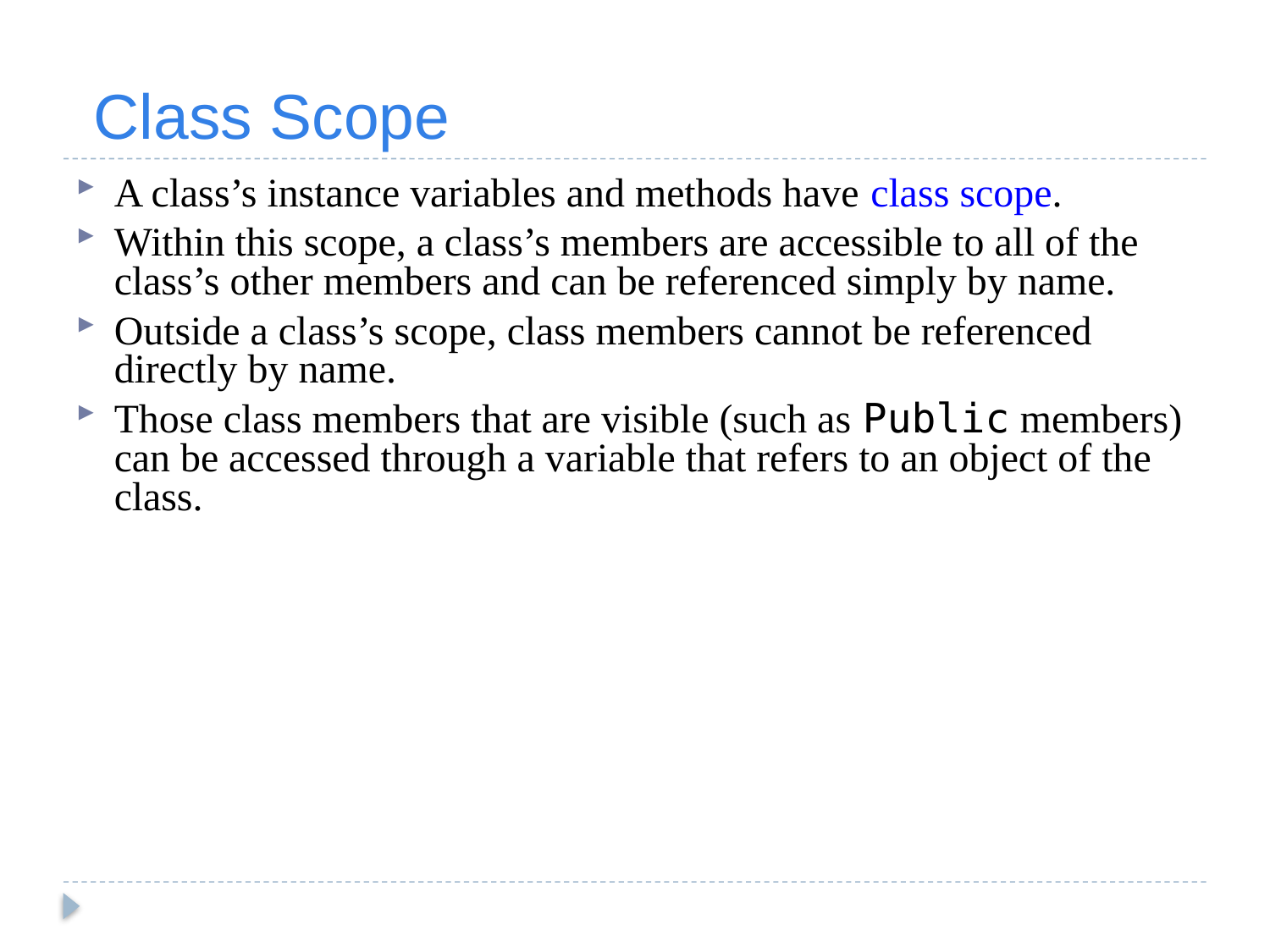

# Class Scope
A class’s instance variables and methods have class scope.
Within this scope, a class’s members are accessible to all of the class’s other members and can be referenced simply by name.
Outside a class’s scope, class members cannot be referenced directly by name.
Those class members that are visible (such as Public members) can be accessed through a variable that refers to an object of the class.